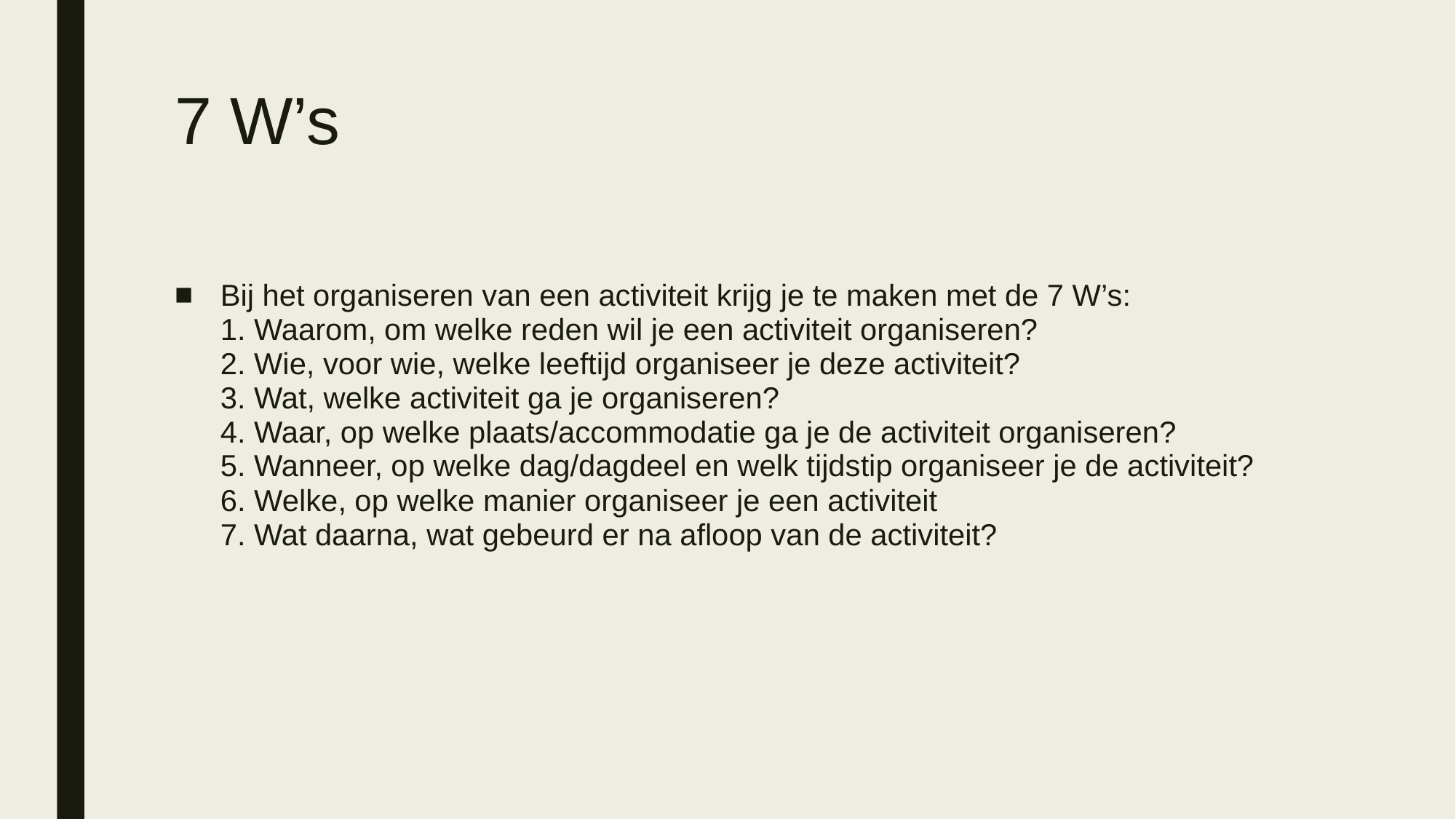

# 7 W’s
Bij het organiseren van een activiteit krijg je te maken met de 7 W’s:
1. Waarom, om welke reden wil je een activiteit organiseren?
2. Wie, voor wie, welke leeftijd organiseer je deze activiteit?
3. Wat, welke activiteit ga je organiseren?
4. Waar, op welke plaats/accommodatie ga je de activiteit organiseren?
5. Wanneer, op welke dag/dagdeel en welk tijdstip organiseer je de activiteit?
6. Welke, op welke manier organiseer je een activiteit
7. Wat daarna, wat gebeurd er na afloop van de activiteit?